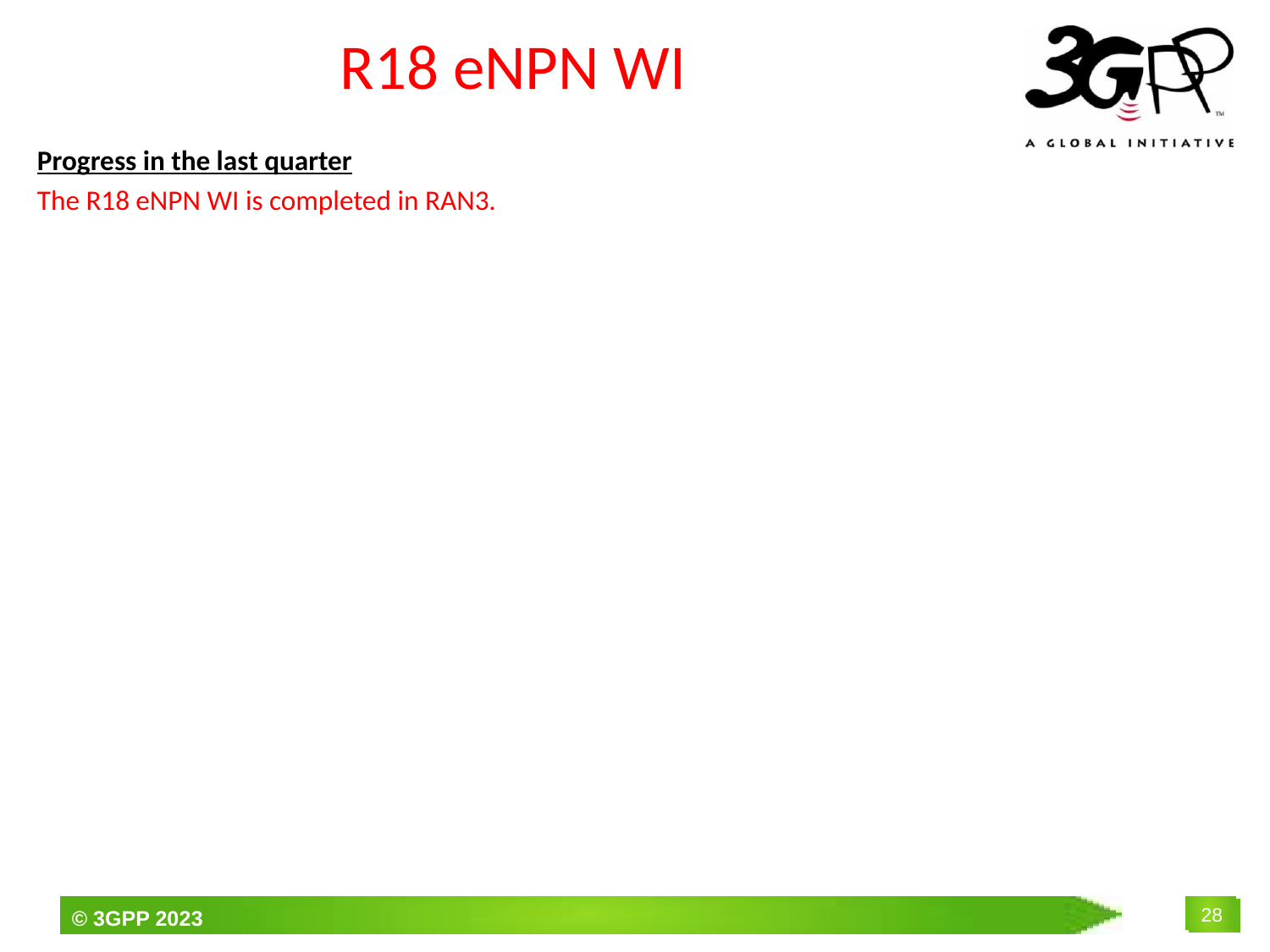

# R18 eNPN WI
Progress in the last quarter
The R18 eNPN WI is completed in RAN3.

28